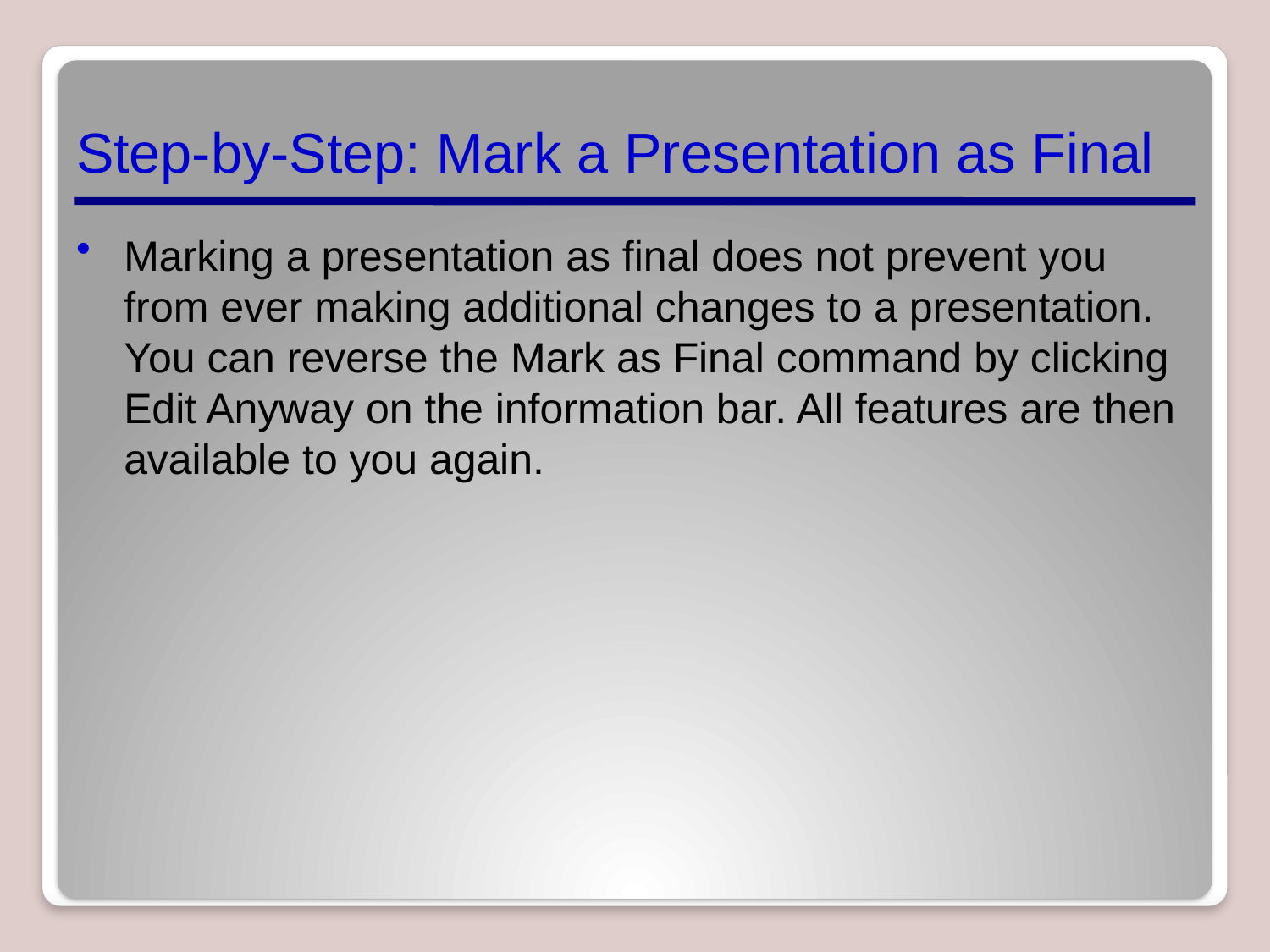

# Step-by-Step: Mark a Presentation as Final
Marking a presentation as final does not prevent you from ever making additional changes to a presentation. You can reverse the Mark as Final command by clicking Edit Anyway on the information bar. All features are then available to you again.